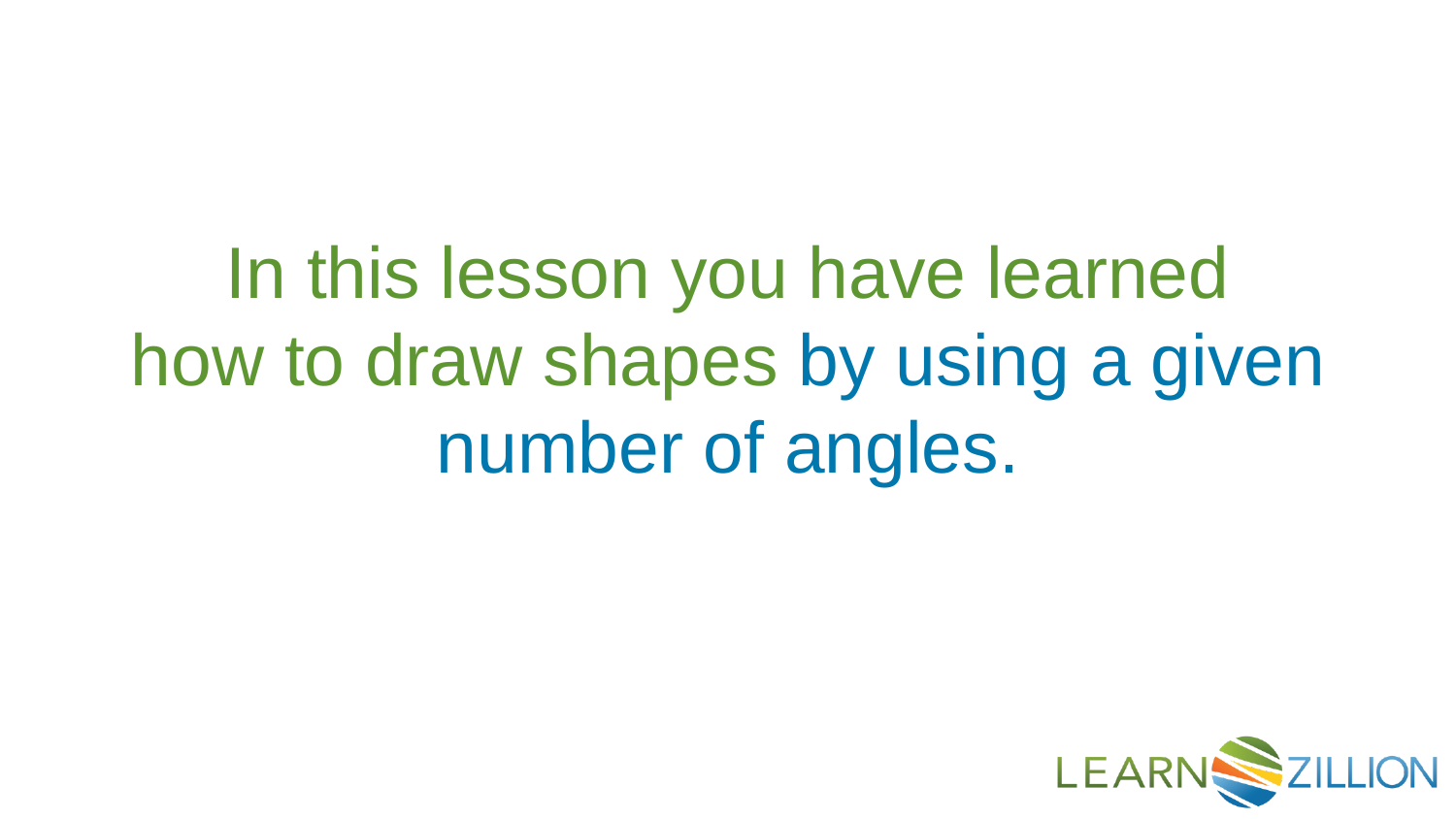

In this lesson you have learned
how to draw shapes by using a given number of angles.